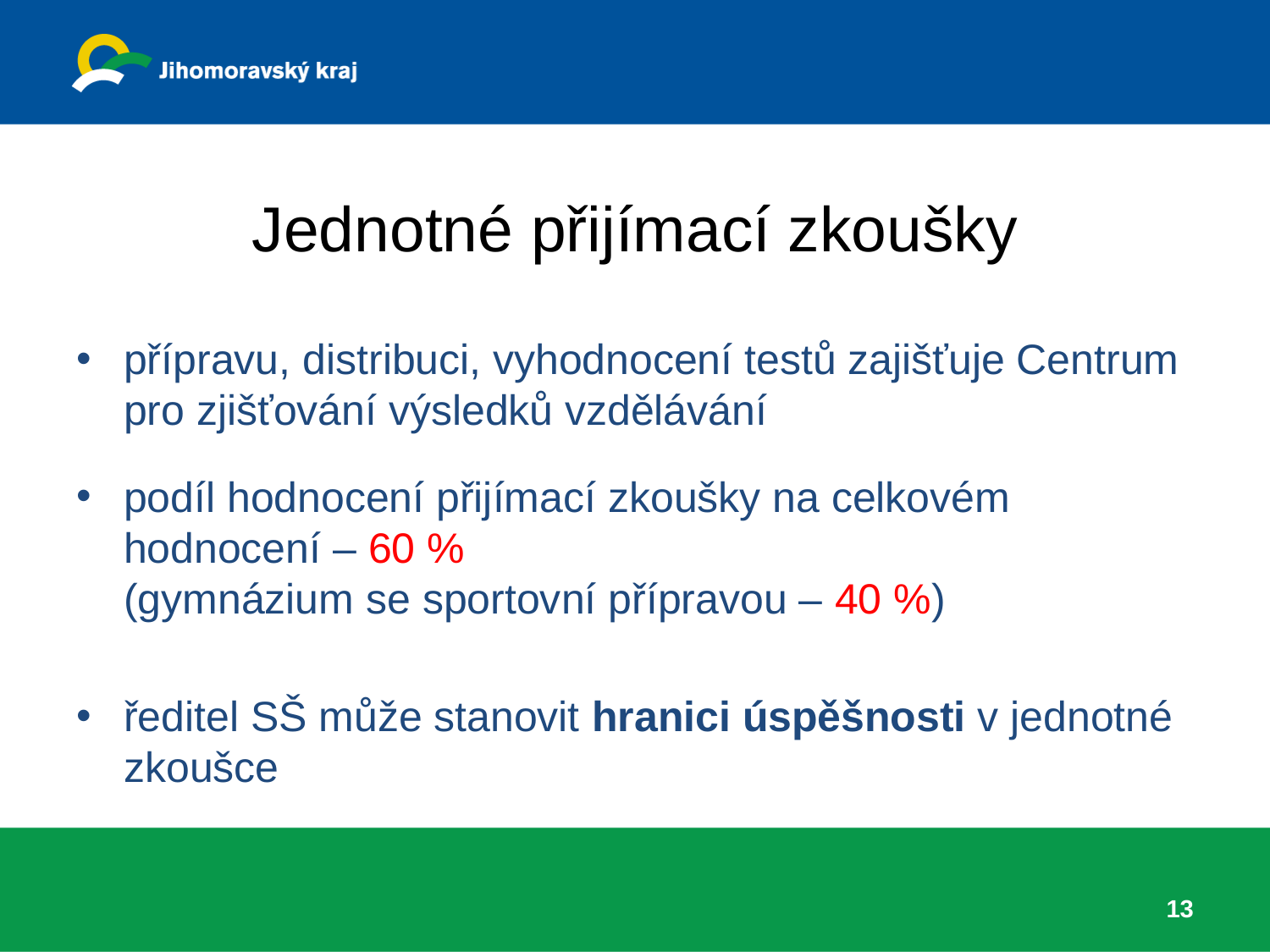

# Jednotné přijímací zkoušky
přípravu, distribuci, vyhodnocení testů zajišťuje Centrum pro zjišťování výsledků vzdělávání

podíl hodnocení přijímací zkoušky na celkovém hodnocení – 60 %
(gymnázium se sportovní přípravou – 40 %)

ředitel SŠ může stanovit hranici úspěšnosti v jednotné zkoušce

13